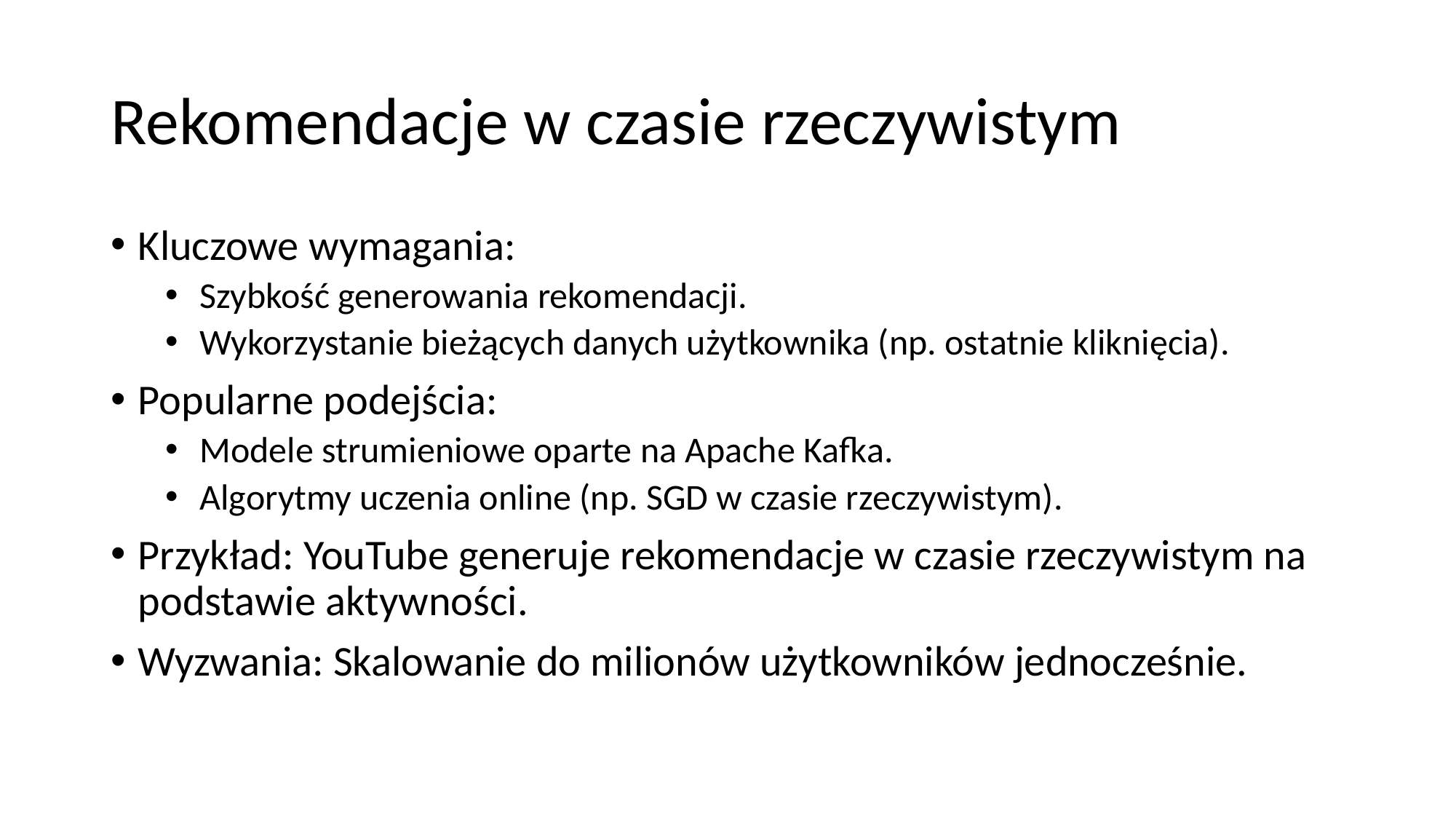

# Rekomendacje w czasie rzeczywistym
Kluczowe wymagania:
Szybkość generowania rekomendacji.
Wykorzystanie bieżących danych użytkownika (np. ostatnie kliknięcia).
Popularne podejścia:
Modele strumieniowe oparte na Apache Kafka.
Algorytmy uczenia online (np. SGD w czasie rzeczywistym).
Przykład: YouTube generuje rekomendacje w czasie rzeczywistym na podstawie aktywności.
Wyzwania: Skalowanie do milionów użytkowników jednocześnie.